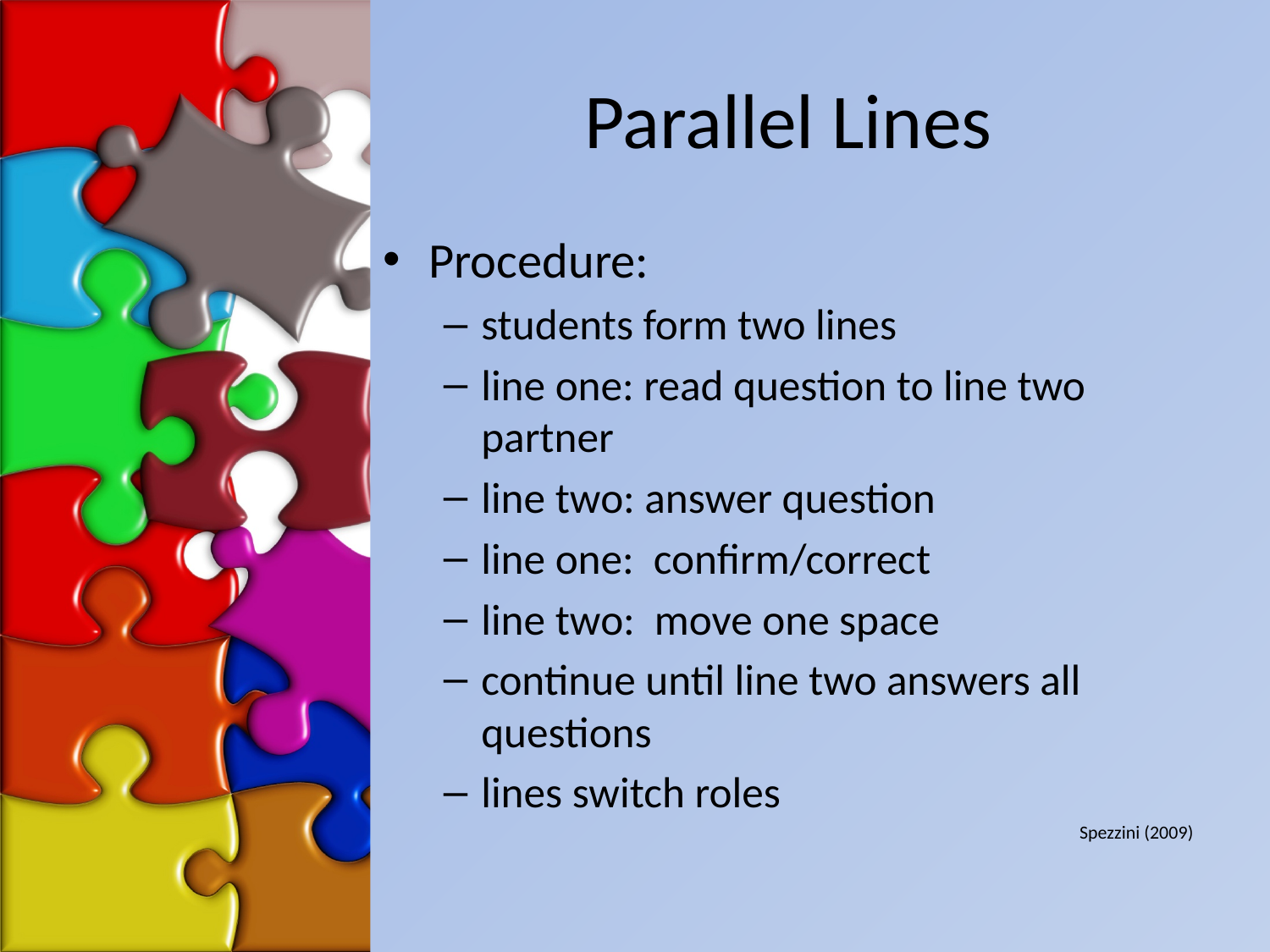

# Parallel Lines
Procedure:
students form two lines
line one: read question to line two partner
line two: answer question
line one:  confirm/correct
line two:  move one space
continue until line two answers all questions
lines switch roles
Spezzini (2009)